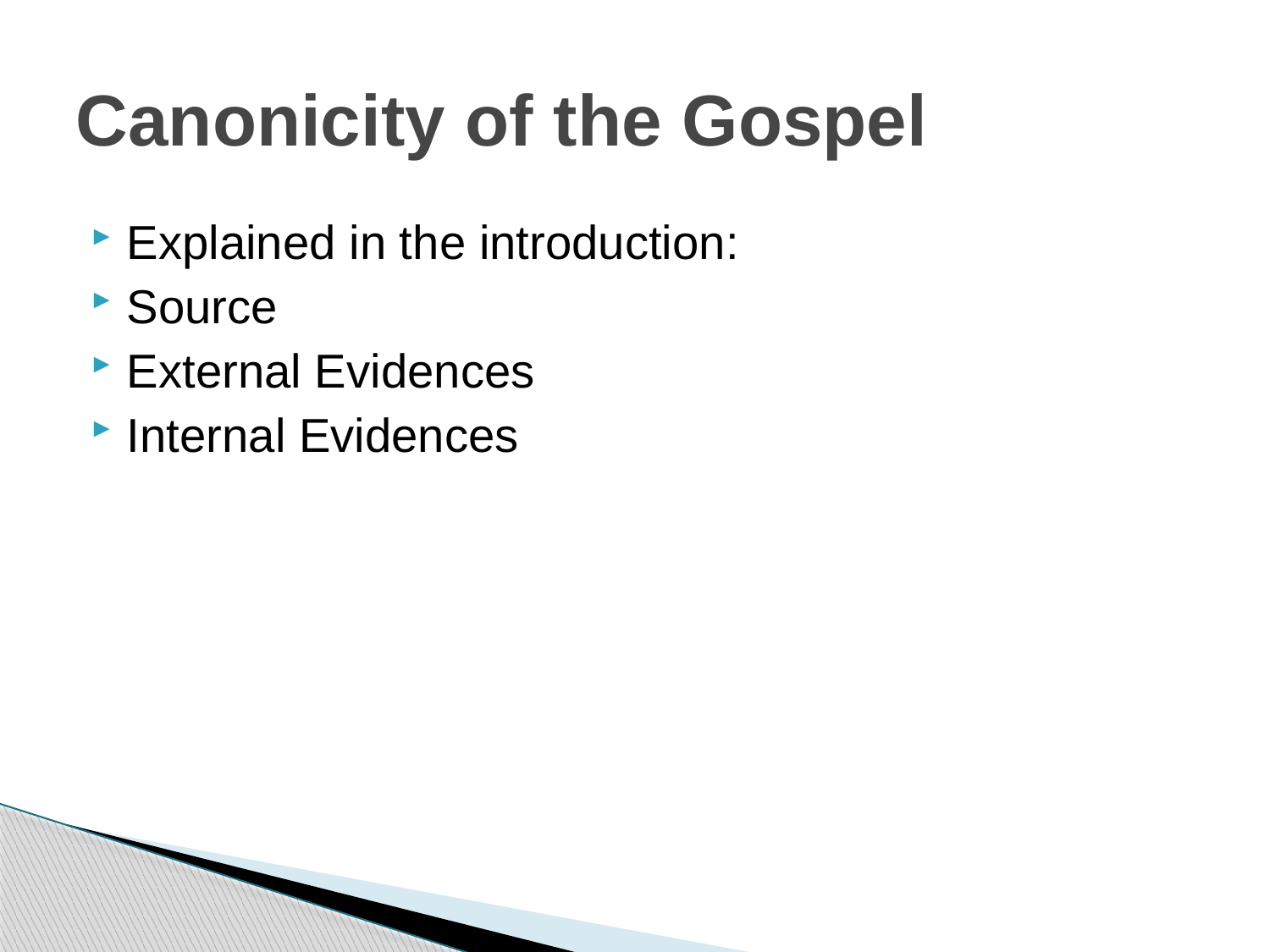

# Canonicity of the Gospel
Explained in the introduction:
Source
External Evidences
Internal Evidences